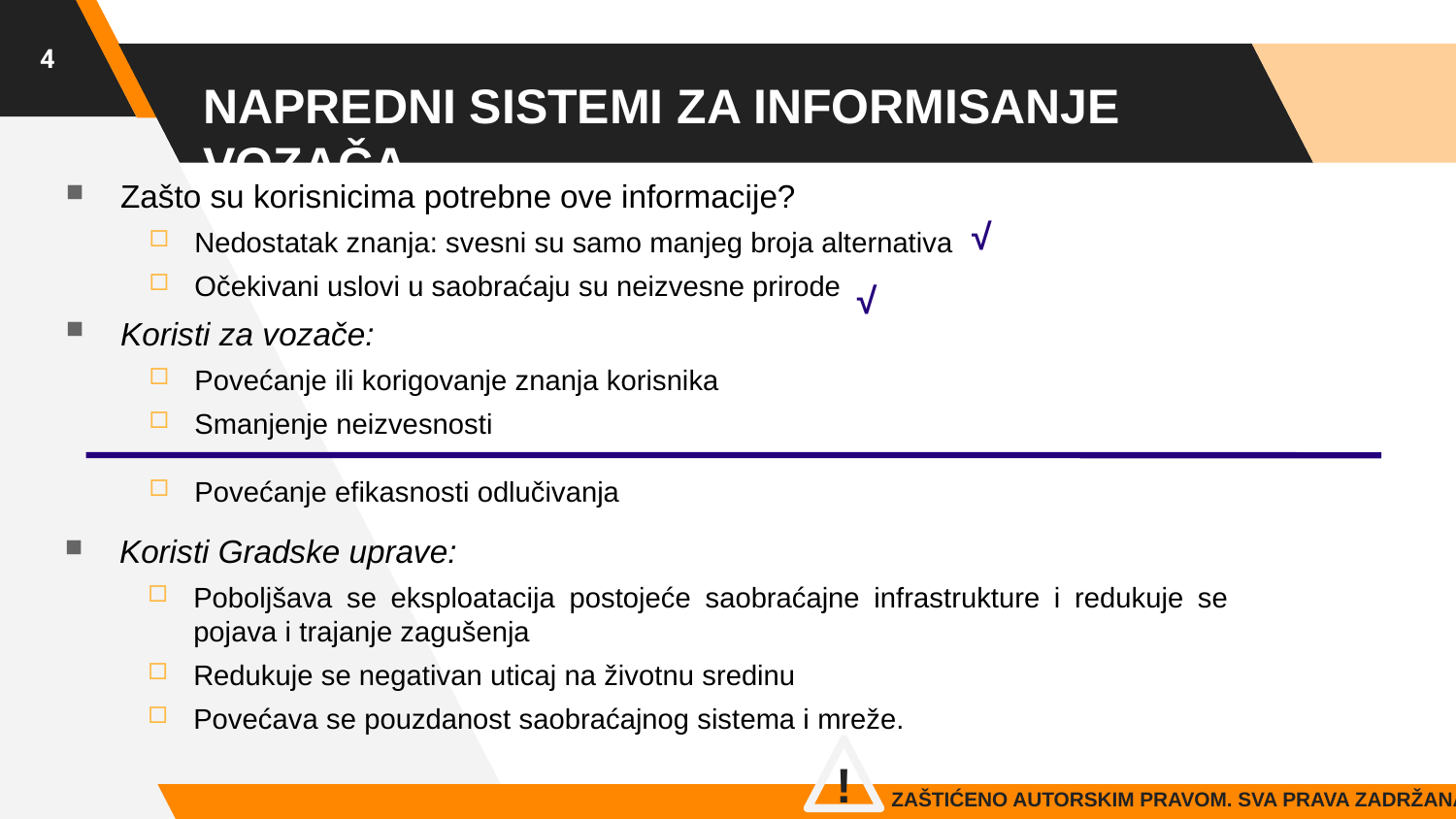

4
NAPREDNI SISTEMI ZA INFORMISANJE VOZAČA
Zašto su korisnicima potrebne ove informacije?
Nedostatak znanja: svesni su samo manjeg broja alternativa
Očekivani uslovi u saobraćaju su neizvesne prirode
Koristi za vozače:
Povećanje ili korigovanje znanja korisnika
Smanjenje neizvesnosti
√
√

Povećanje efikasnosti odlučivanja
Koristi Gradske uprave:
Poboljšava se eksploatacija postojeće saobraćajne infrastrukture i redukuje se pojava i trajanje zagušenja
Redukuje se negativan uticaj na životnu sredinu
Povećava se pouzdanost saobraćajnog sistema i mreže.

!
ZAŠTIĆENO AUTORSKIM PRAVOM. SVA PRAVA ZADRŽANA.
Svoju primenu ATIS je pronašao i u rešavanju problema traženja slobodnog parking mesta.